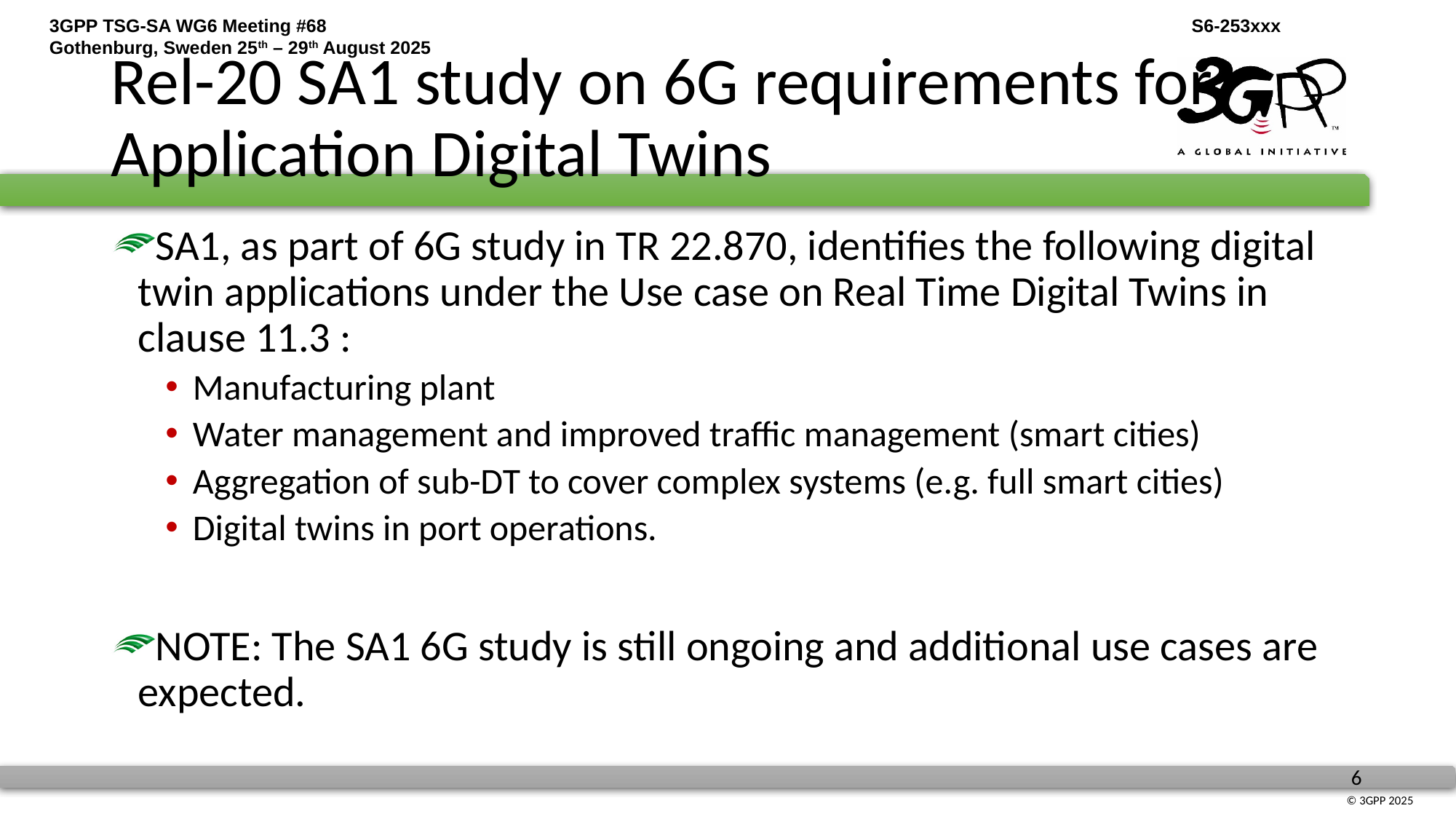

# Rel-20 SA1 study on 6G requirements for Application Digital Twins
SA1, as part of 6G study in TR 22.870, identifies the following digital twin applications under the Use case on Real Time Digital Twins in clause 11.3 :
Manufacturing plant
Water management and improved traffic management (smart cities)
Aggregation of sub-DT to cover complex systems (e.g. full smart cities)
Digital twins in port operations.

NOTE: The SA1 6G study is still ongoing and additional use cases are expected.